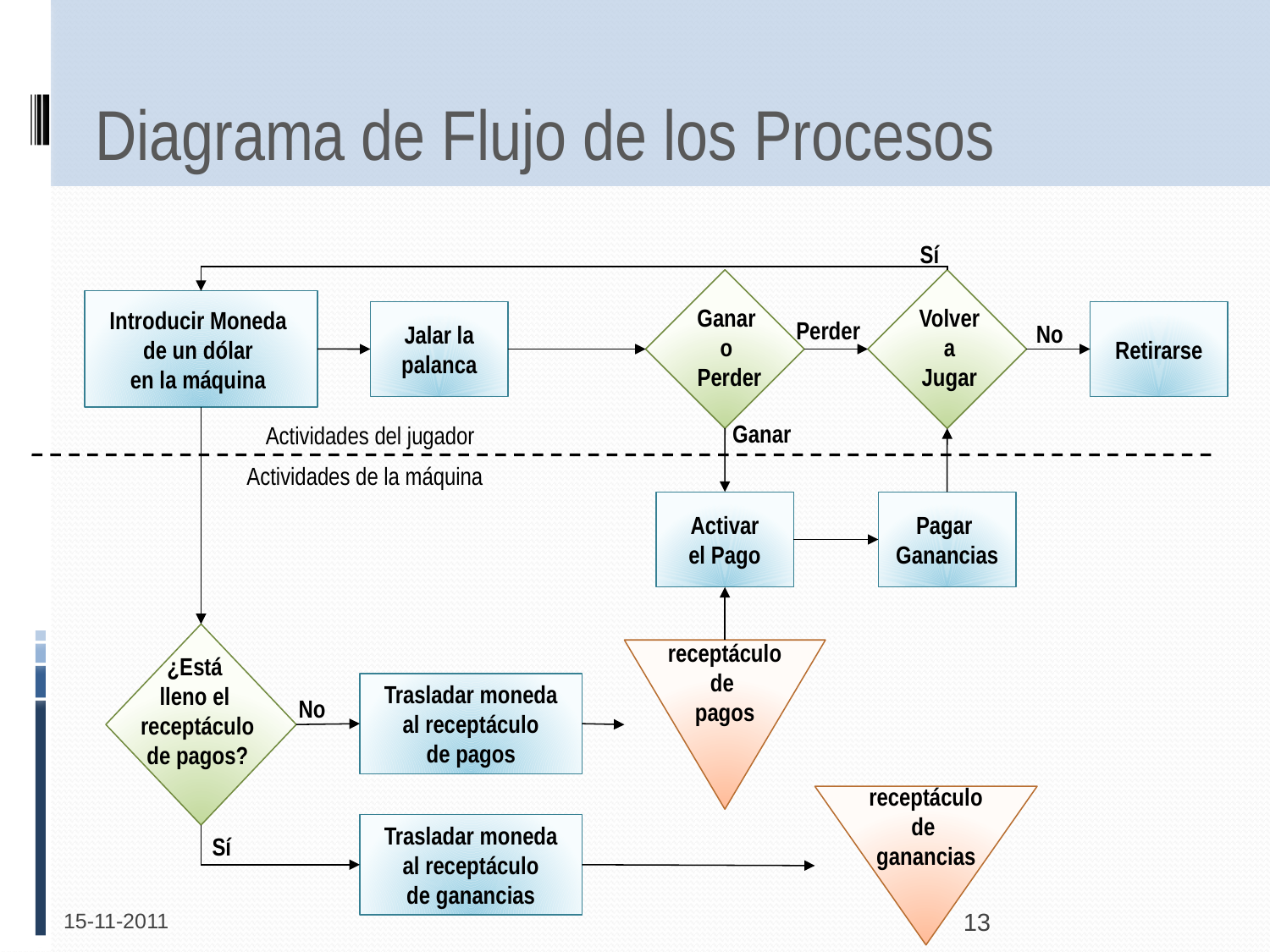

# Diagrama de Flujo de los Procesos
Sí

Introducir Moneda
de un dólar
en la máquina
Ganar
o
Perder
Volver
a
Jugar
Jalar la
palanca
Retirarse
Perder
No
Ganar
Actividades del jugador

Actividades de la máquina
Activar
el Pago
Pagar
Ganancias

receptáculo
de
pagos
¿Está
lleno el
receptáculo
de pagos?
Trasladar moneda
 al receptáculo
de pagos
No
receptáculo
de
ganancias
Trasladar moneda
 al receptáculo
de ganancias
Sí
15-11-2011
13